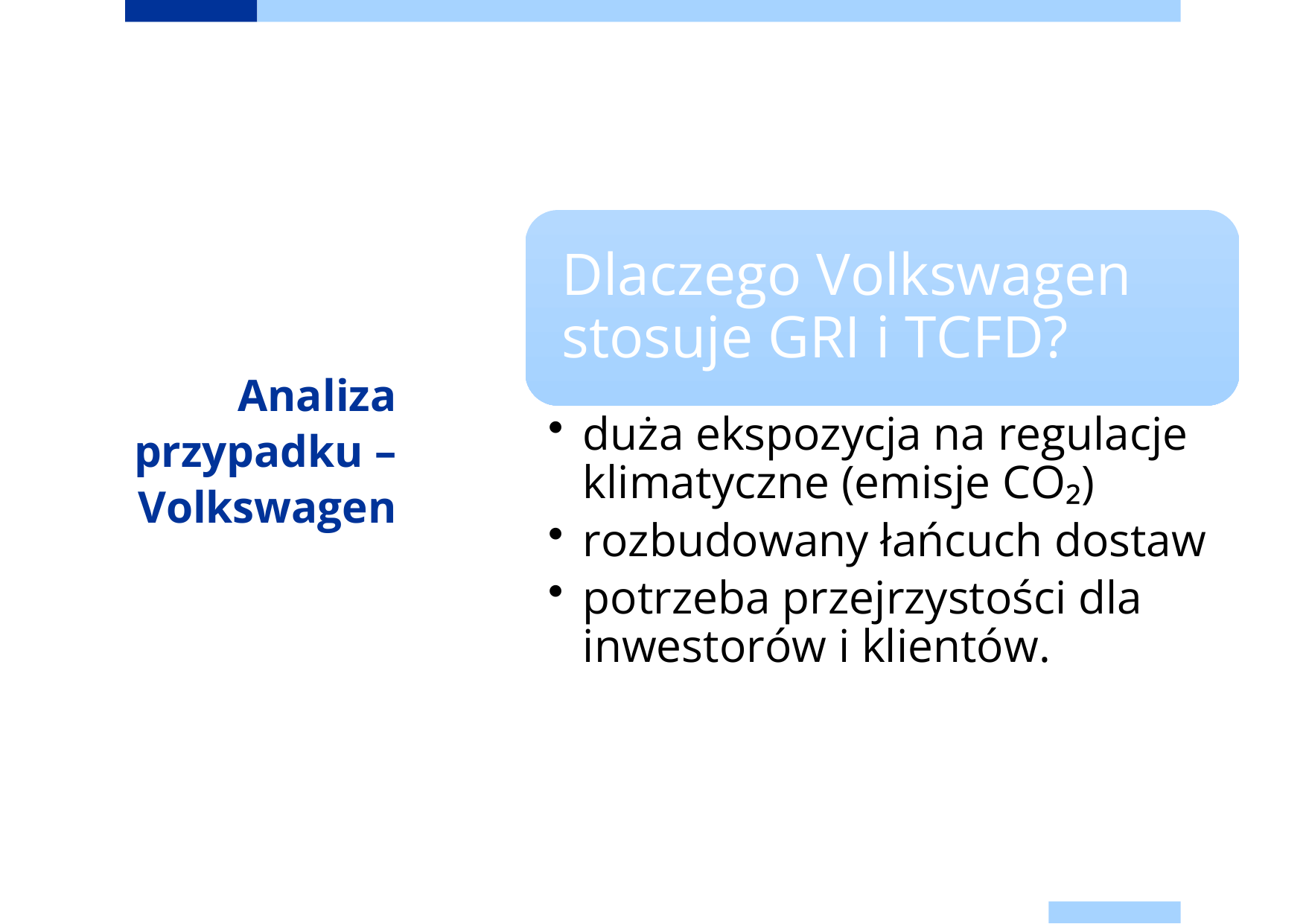

Dlaczego Volkswagen stosuje GRI i TCFD?
duża ekspozycja na regulacje klimatyczne (emisje CO₂)
rozbudowany łańcuch dostaw
potrzeba przejrzystości dla inwestorów i klientów.
# Analiza przypadku – Volkswagen